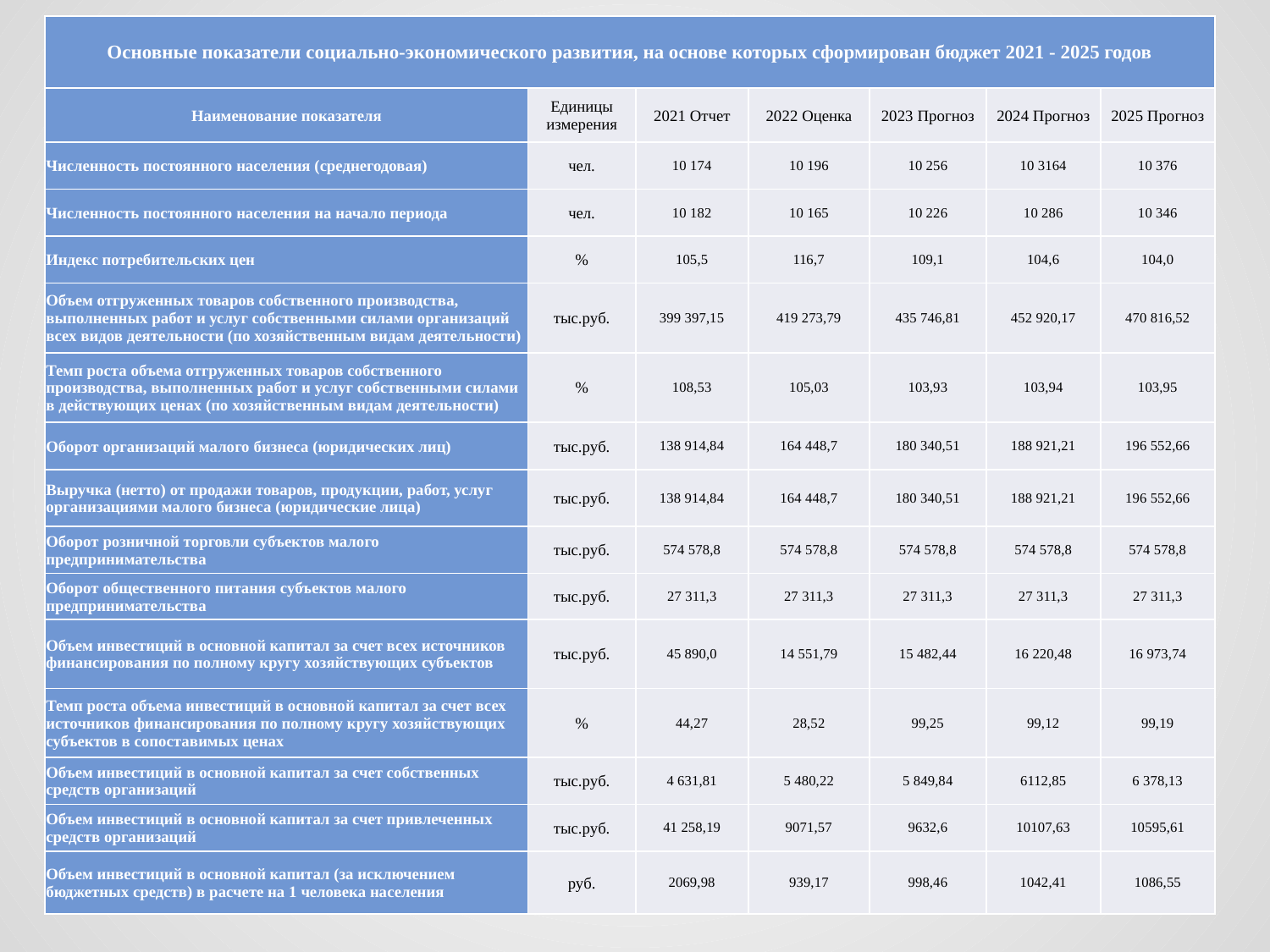

| Основные показатели социально-экономического развития, на основе которых сформирован бюджет 2021 - 2025 годов |  |  |  |  |  |  |
| --- | --- | --- | --- | --- | --- | --- |
| Наименование показателя | Единицы измерения | 2021 Отчет | 2022 Оценка | 2023 Прогноз | 2024 Прогноз | 2025 Прогноз |
| Численность постоянного населения (среднегодовая) | чел. | 10 174 | 10 196 | 10 256 | 10 3164 | 10 376 |
| Численность постоянного населения на начало периода | чел. | 10 182 | 10 165 | 10 226 | 10 286 | 10 346 |
| Индекс потребительских цен | % | 105,5 | 116,7 | 109,1 | 104,6 | 104,0 |
| Объем отгруженных товаров собственного производства, выполненных работ и услуг собственными силами организаций всех видов деятельности (по хозяйственным видам деятельности) | тыс.руб. | 399 397,15 | 419 273,79 | 435 746,81 | 452 920,17 | 470 816,52 |
| Темп роста объема отгруженных товаров собственного производства, выполненных работ и услуг собственными силами в действующих ценах (по хозяйственным видам деятельности) | % | 108,53 | 105,03 | 103,93 | 103,94 | 103,95 |
| Оборот организаций малого бизнеса (юридических лиц) | тыс.руб. | 138 914,84 | 164 448,7 | 180 340,51 | 188 921,21 | 196 552,66 |
| Выручка (нетто) от продажи товаров, продукции, работ, услуг организациями малого бизнеса (юридические лица) | тыс.руб. | 138 914,84 | 164 448,7 | 180 340,51 | 188 921,21 | 196 552,66 |
| Оборот розничной торговли субъектов малого предпринимательства | тыс.руб. | 574 578,8 | 574 578,8 | 574 578,8 | 574 578,8 | 574 578,8 |
| Оборот общественного питания субъектов малого предпринимательства | тыс.руб. | 27 311,3 | 27 311,3 | 27 311,3 | 27 311,3 | 27 311,3 |
| Объем инвестиций в основной капитал за счет всех источников финансирования по полному кругу хозяйствующих субъектов | тыс.руб. | 45 890,0 | 14 551,79 | 15 482,44 | 16 220,48 | 16 973,74 |
| Темп роста объема инвестиций в основной капитал за счет всех источников финансирования по полному кругу хозяйствующих субъектов в сопоставимых ценах | % | 44,27 | 28,52 | 99,25 | 99,12 | 99,19 |
| Объем инвестиций в основной капитал за счет собственных средств организаций | тыс.руб. | 4 631,81 | 5 480,22 | 5 849,84 | 6112,85 | 6 378,13 |
| Объем инвестиций в основной капитал за счет привлеченных средств организаций | тыс.руб. | 41 258,19 | 9071,57 | 9632,6 | 10107,63 | 10595,61 |
| Объем инвестиций в основной капитал (за исключением бюджетных средств) в расчете на 1 человека населения | руб. | 2069,98 | 939,17 | 998,46 | 1042,41 | 1086,55 |